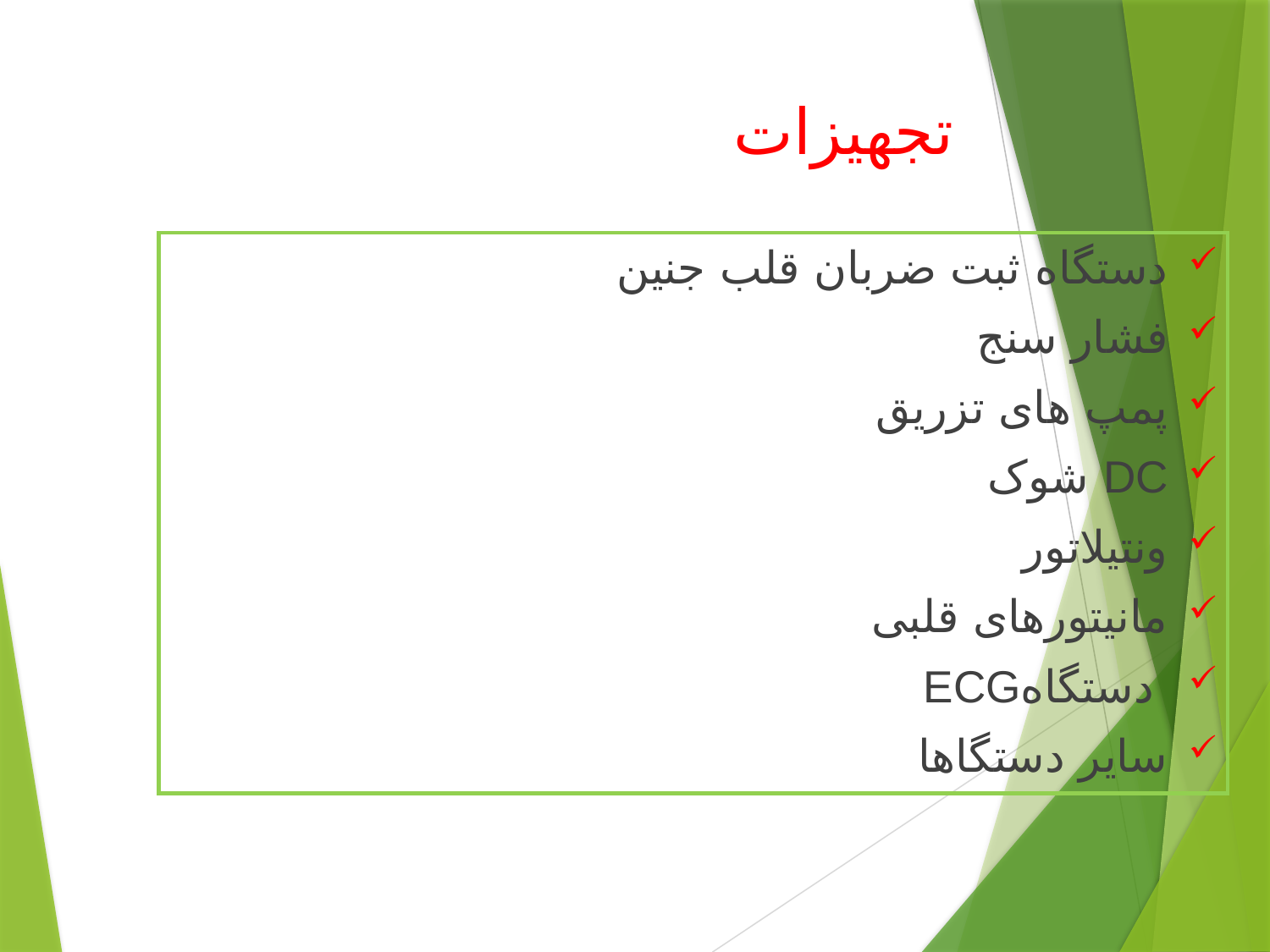

# تجهیزات
دستگاه ثبت ضربان قلب جنین
فشار سنج
پمپ های تزریق
DC شوک
ونتیلاتور
مانیتورهای قلبی
 دستگاهECG
سایر دستگاها